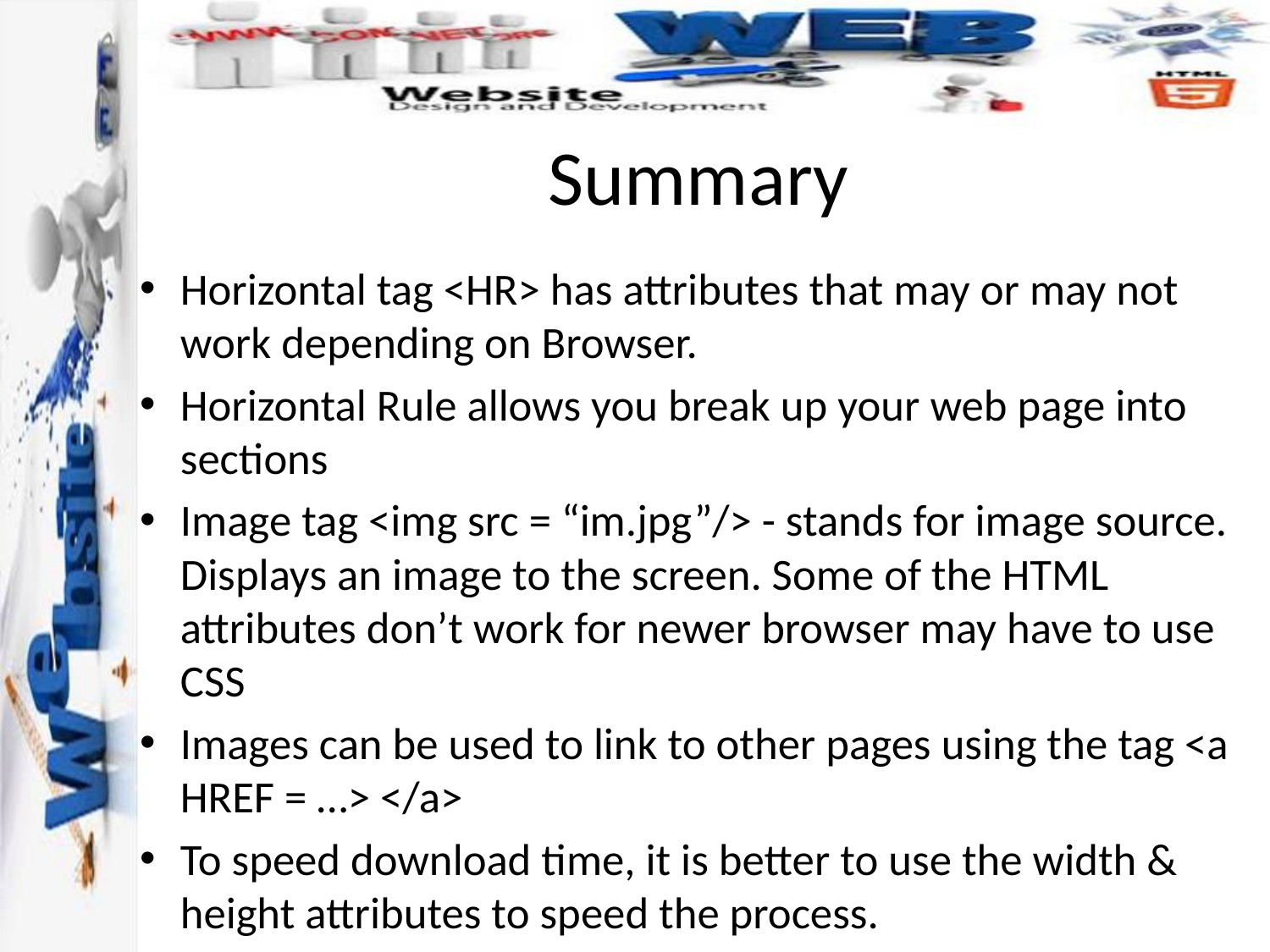

# Summary
Horizontal tag <HR> has attributes that may or may not work depending on Browser.
Horizontal Rule allows you break up your web page into sections
Image tag <img src = “im.jpg”/> - stands for image source. Displays an image to the screen. Some of the HTML attributes don’t work for newer browser may have to use CSS
Images can be used to link to other pages using the tag <a HREF = …> </a>
To speed download time, it is better to use the width & height attributes to speed the process.